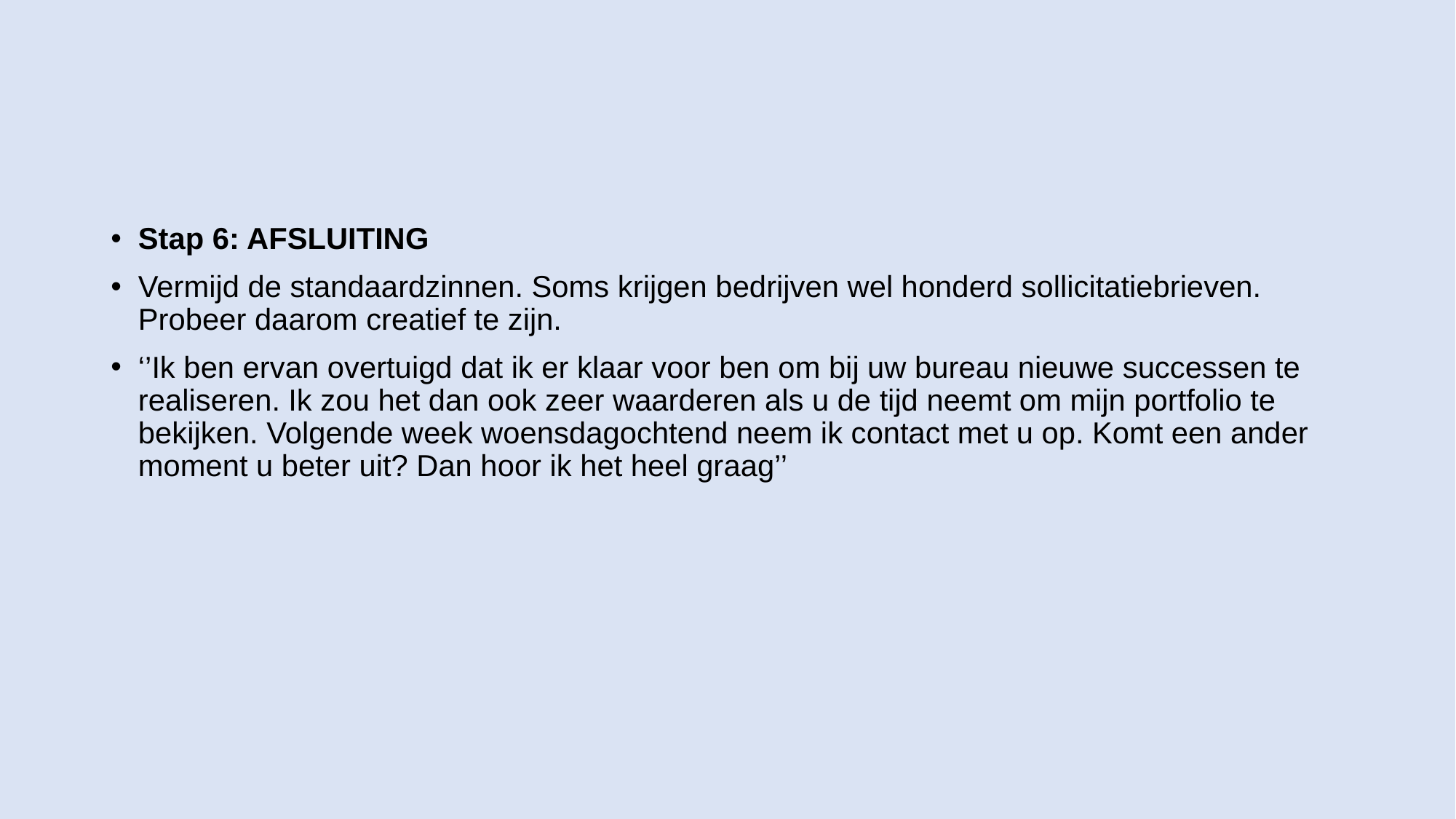

#
Stap 6: AFSLUITING
Vermijd de standaardzinnen. Soms krijgen bedrijven wel honderd sollicitatiebrieven. Probeer daarom creatief te zijn.
‘’Ik ben ervan overtuigd dat ik er klaar voor ben om bij uw bureau nieuwe successen te realiseren. Ik zou het dan ook zeer waarderen als u de tijd neemt om mijn portfolio te bekijken. Volgende week woensdagochtend neem ik contact met u op. Komt een ander moment u beter uit? Dan hoor ik het heel graag’’